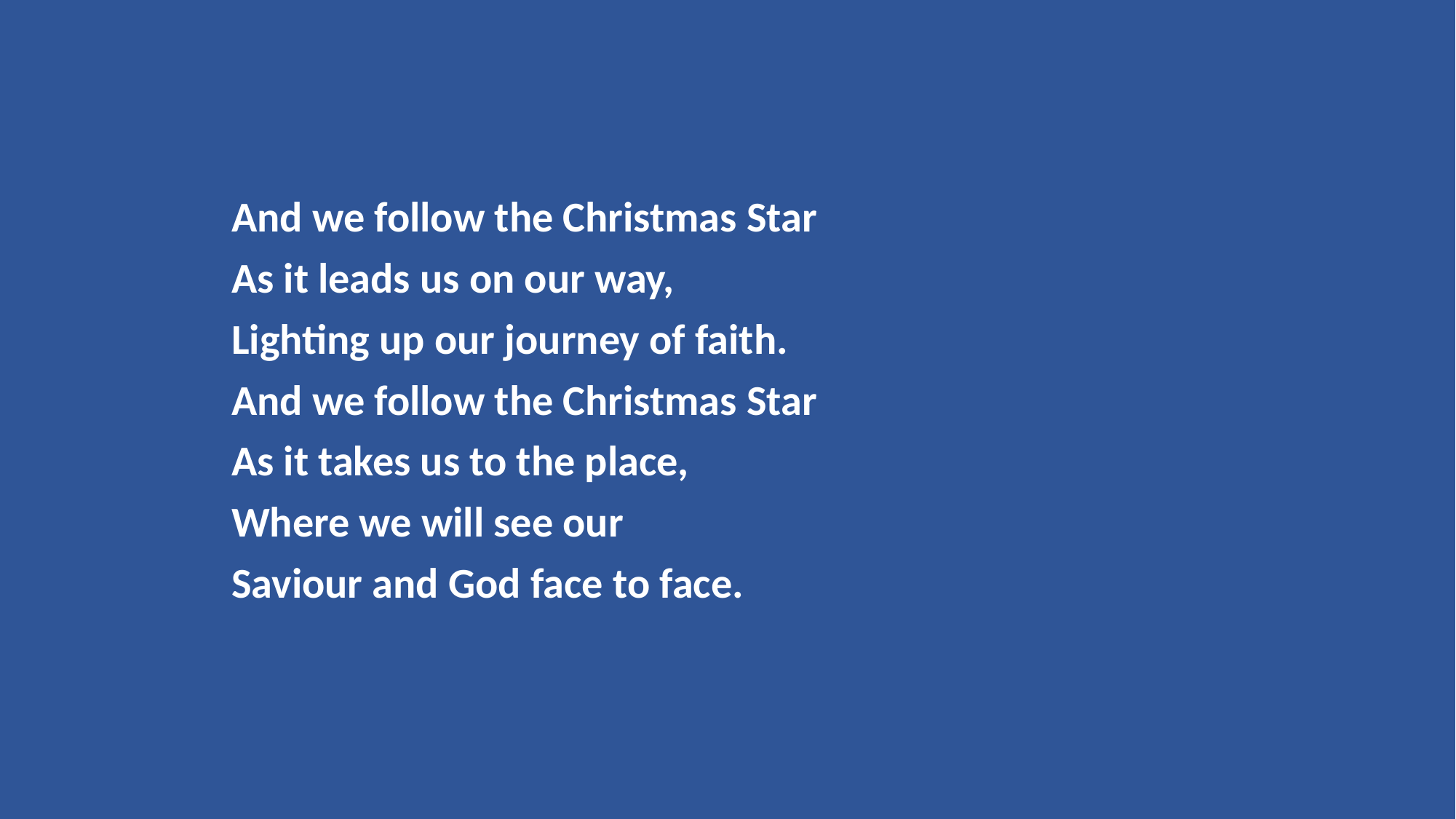

And we follow the Christmas Star
As it leads us on our way,
Lighting up our journey of faith.
And we follow the Christmas Star
As it takes us to the place,
Where we will see our
Saviour and God face to face.